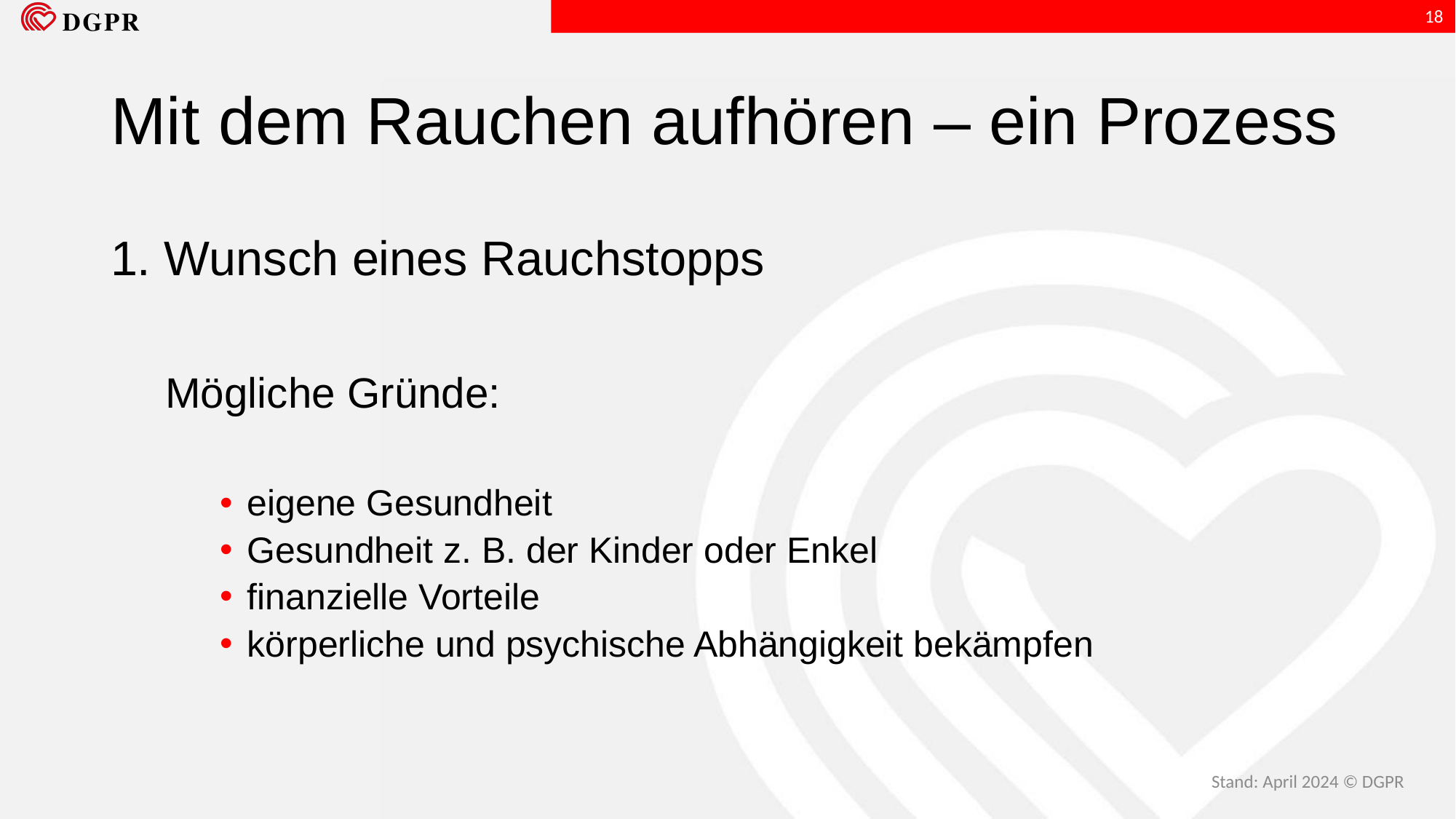

18
# Mit dem Rauchen aufhören – ein Prozess
1. Wunsch eines Rauchstopps
Mögliche Gründe:

eigene Gesundheit
Gesundheit z. B. der Kinder oder Enkel
finanzielle Vorteile
körperliche und psychische Abhängigkeit bekämpfen

Stand: April 2024 © DGPR